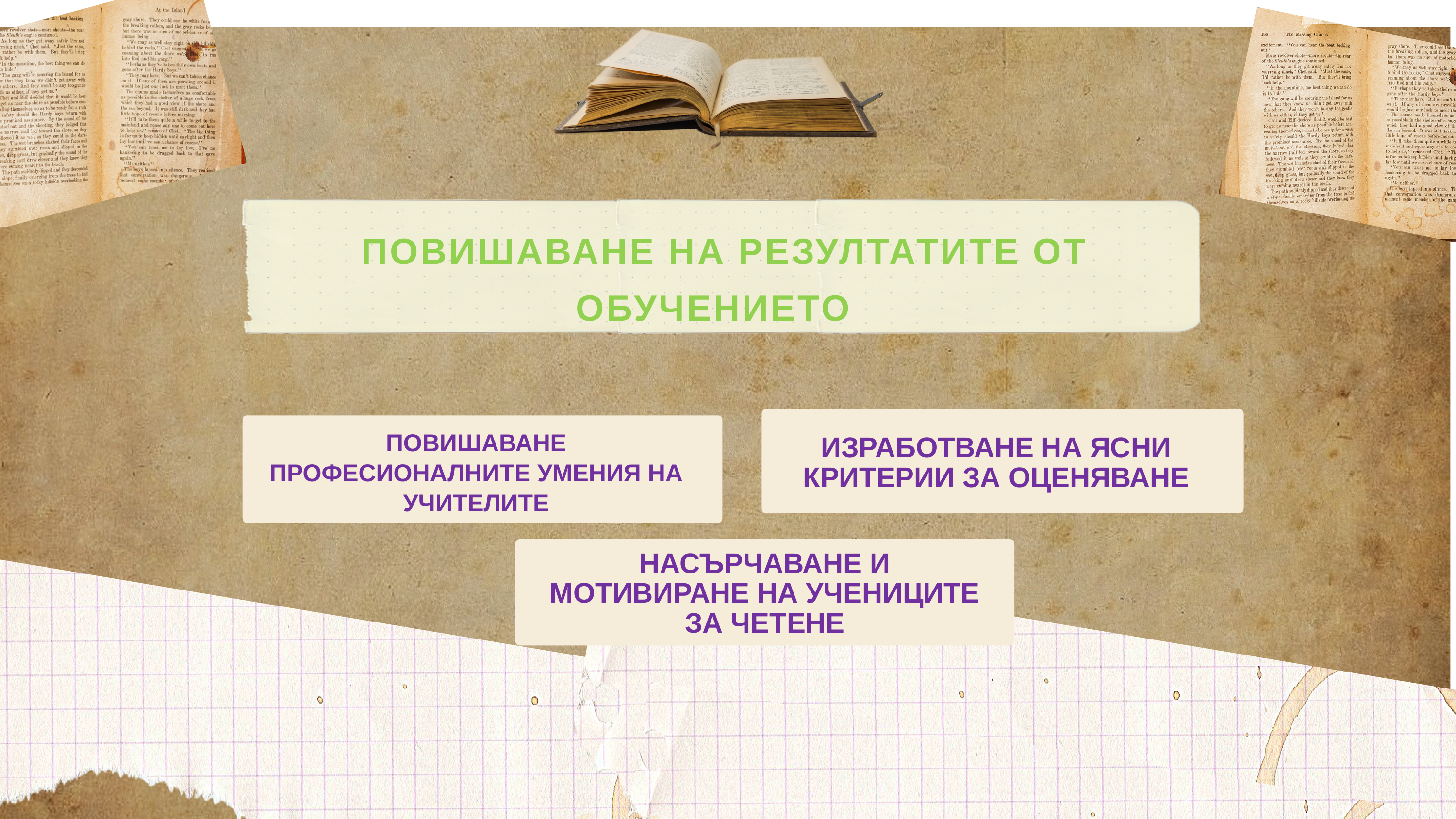

ПОВИШАВАНЕ НА РЕЗУЛТАТИТЕ ОТ ОБУЧЕНИЕТО

ПОВИШАВАНЕ ПРОФЕСИОНАЛНИТЕ УМЕНИЯ НА УЧИТЕЛИТЕ
ИЗРАБОТВАНЕ НА ЯСНИ КРИТЕРИИ ЗА ОЦЕНЯВАНЕ

НАСЪРЧАВАНЕ И МОТИВИРАНЕ НА УЧЕНИЦИТЕ ЗА ЧЕТЕНЕ